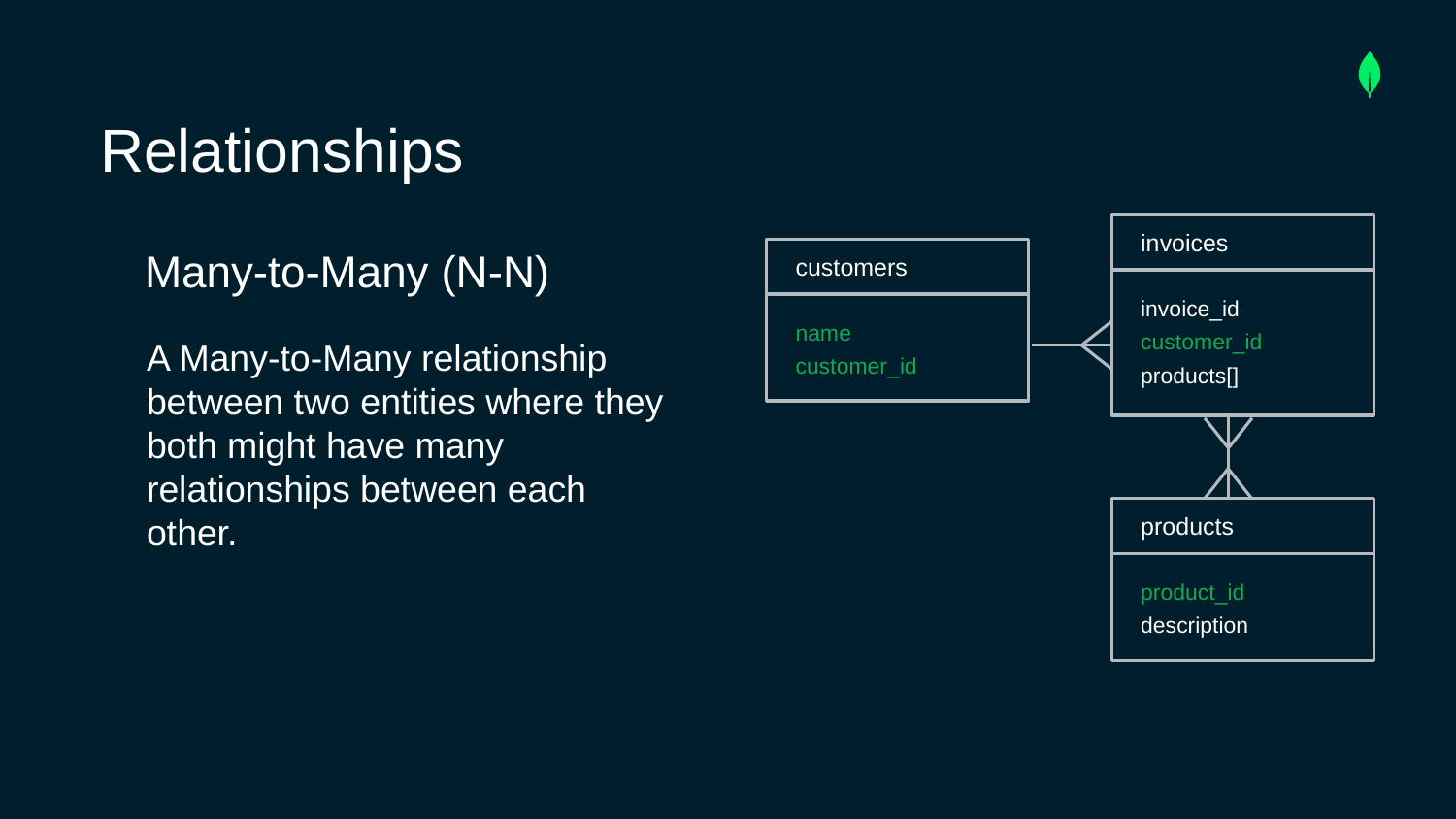

Relationships
invoices
Many-to-Many (N-N)
customers
invoice_id
customer_id
products[]
name
customer_id
A Many-to-Many relationship between two entities where they both might have many relationships between each other.
products
product_id
description